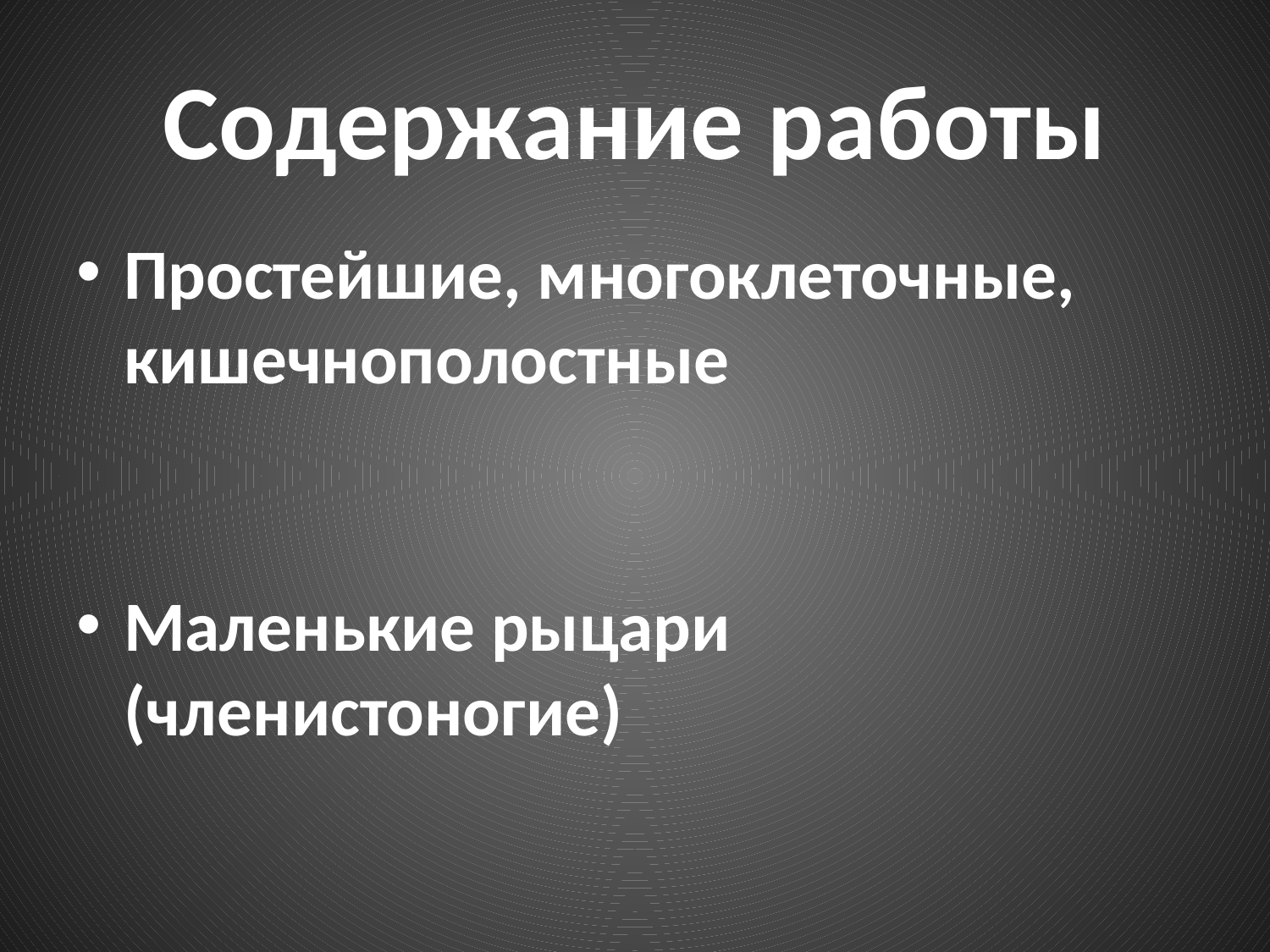

# Содержание работы
Простейшие, многоклеточные, кишечнополостные
Маленькие рыцари (членистоногие)